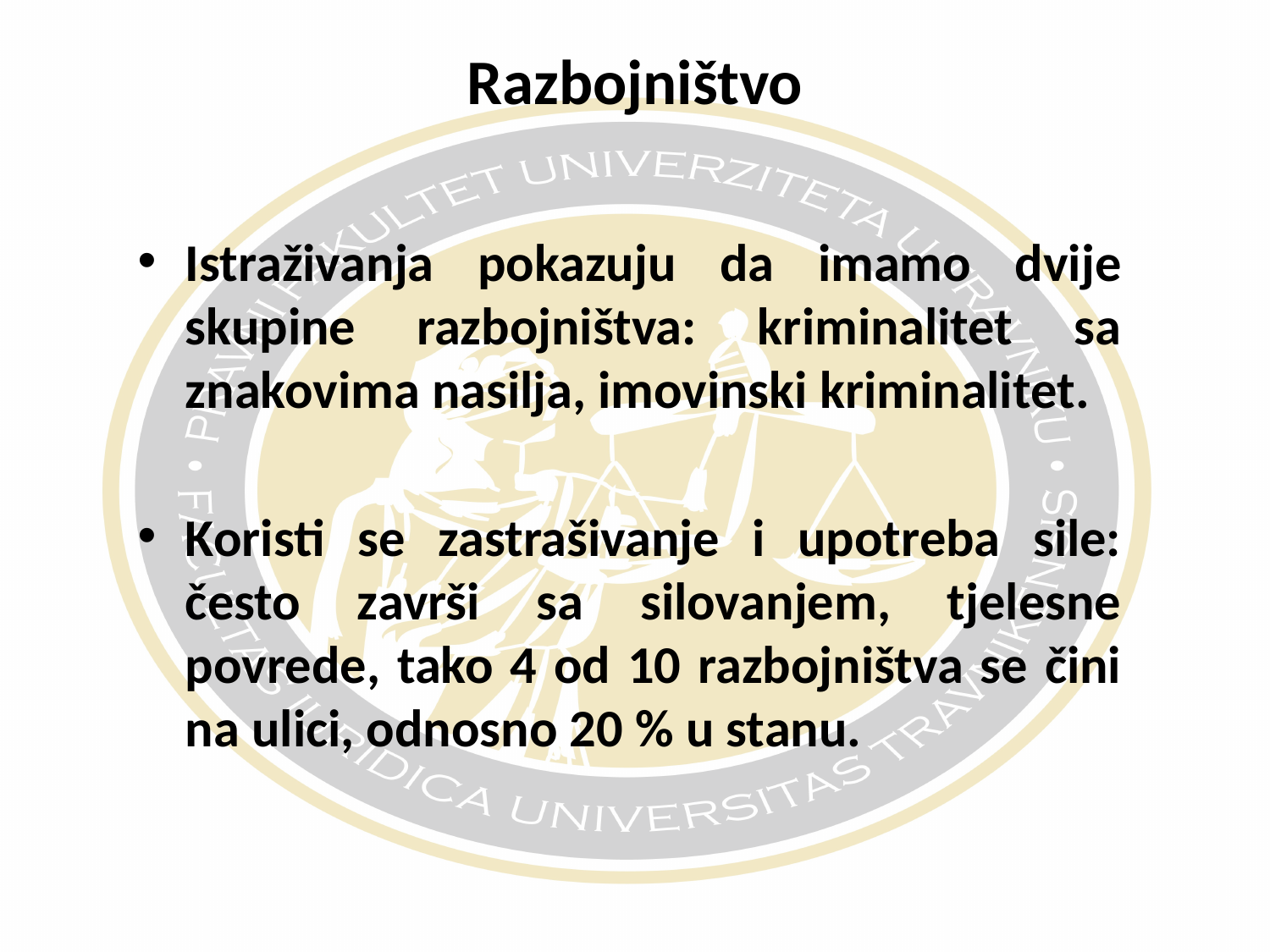

# Razbojništvo
Istraživanja pokazuju da imamo dvije skupine razbojništva: kriminalitet sa znakovima nasilja, imovinski kriminalitet.

Koristi se zastrašivanje i upotreba sile: često završi sa silovanjem, tjelesne povrede, tako 4 od 10 razbojništva se čini na ulici, odnosno 20 % u stanu.